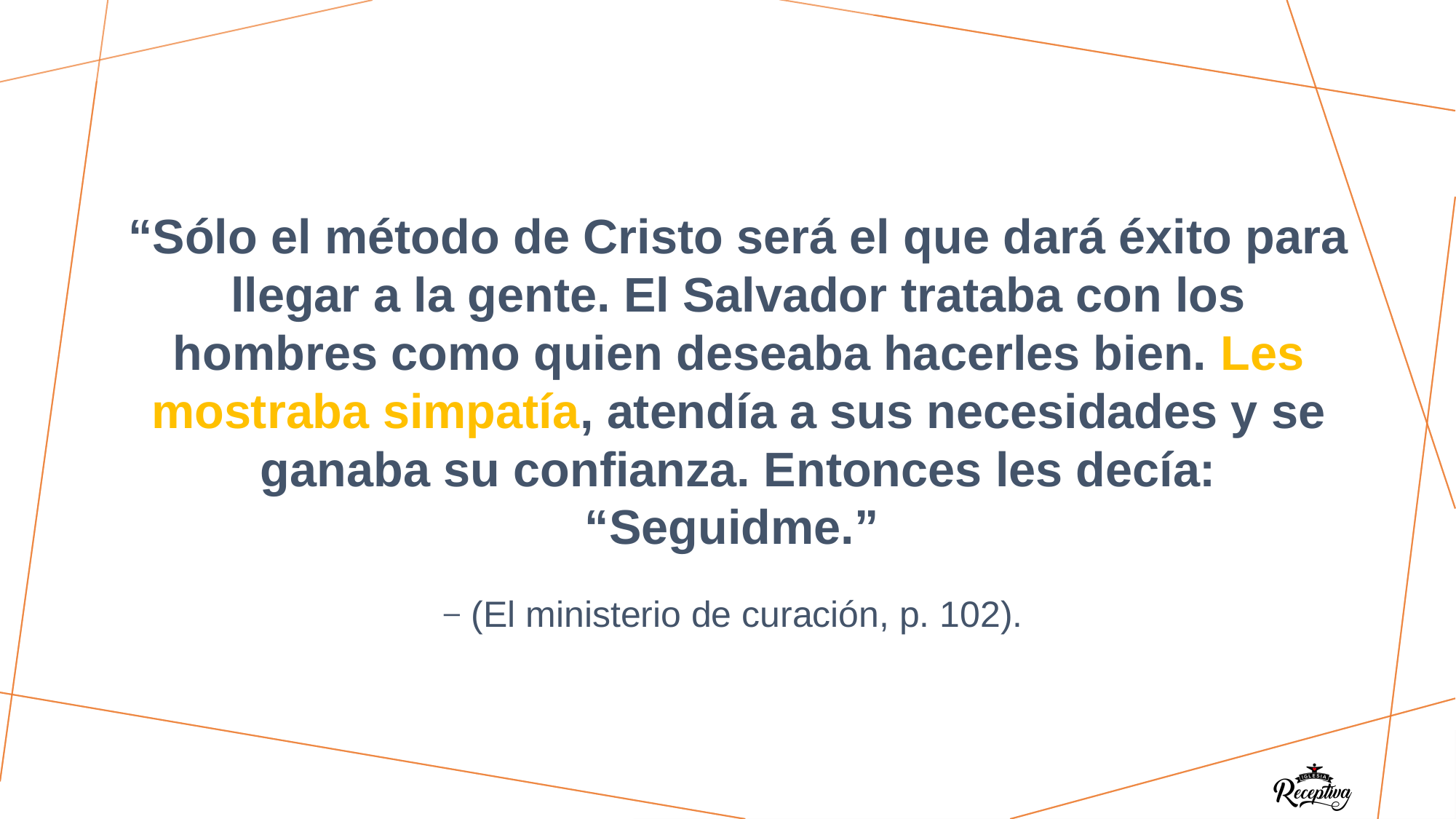

“Sólo el método de Cristo será el que dará éxito para llegar a la gente. El Salvador trataba con los hombres como quien deseaba hacerles bien. Les mostraba simpatía, atendía a sus necesidades y se ganaba su confianza. Entonces les decía: “Seguidme.”
(El ministerio de curación, p. 102).